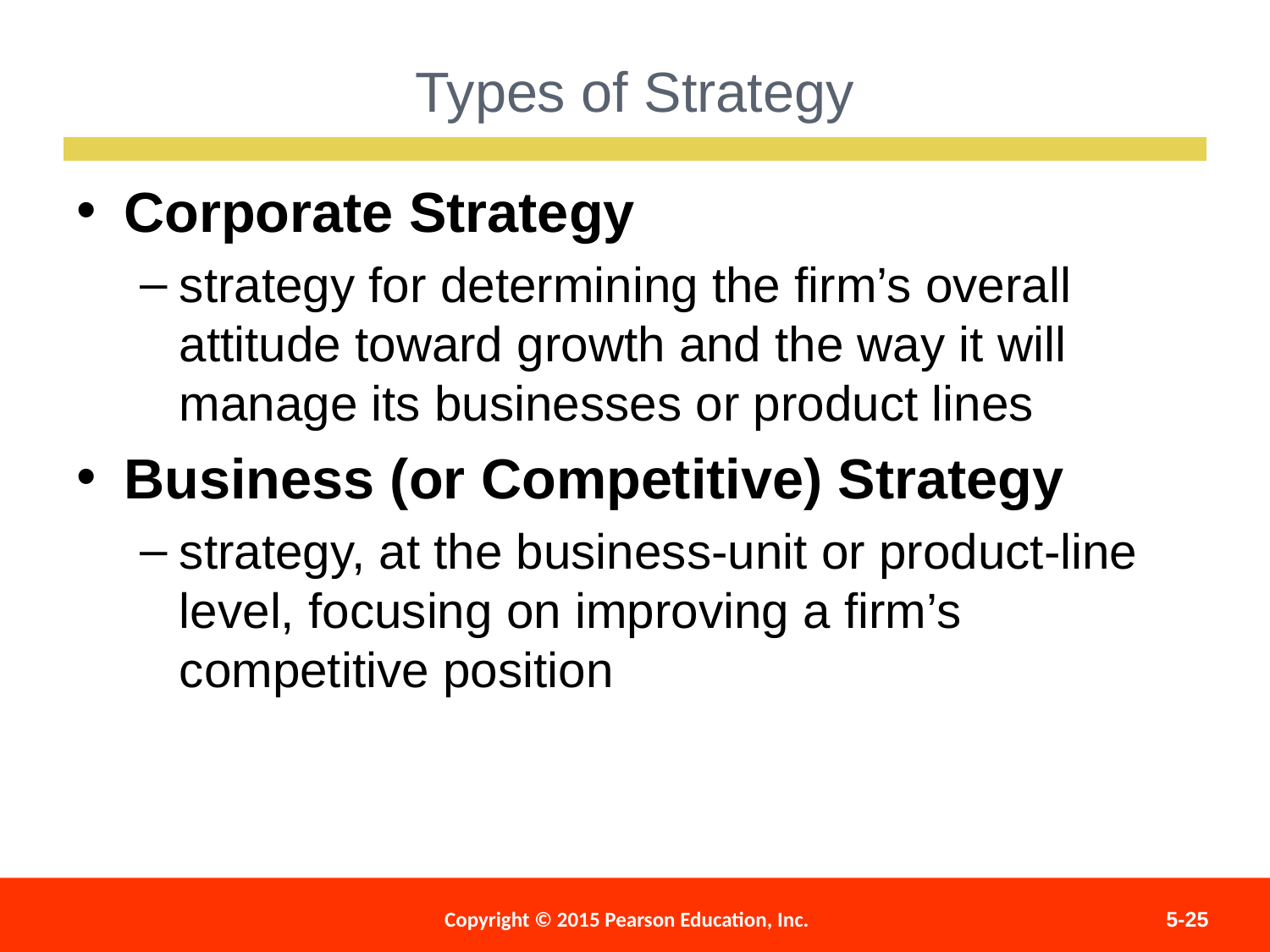

Types of Strategy
Corporate Strategy
strategy for determining the firm’s overall attitude toward growth and the way it will manage its businesses or product lines
Business (or Competitive) Strategy
strategy, at the business-unit or product-line level, focusing on improving a firm’s competitive position